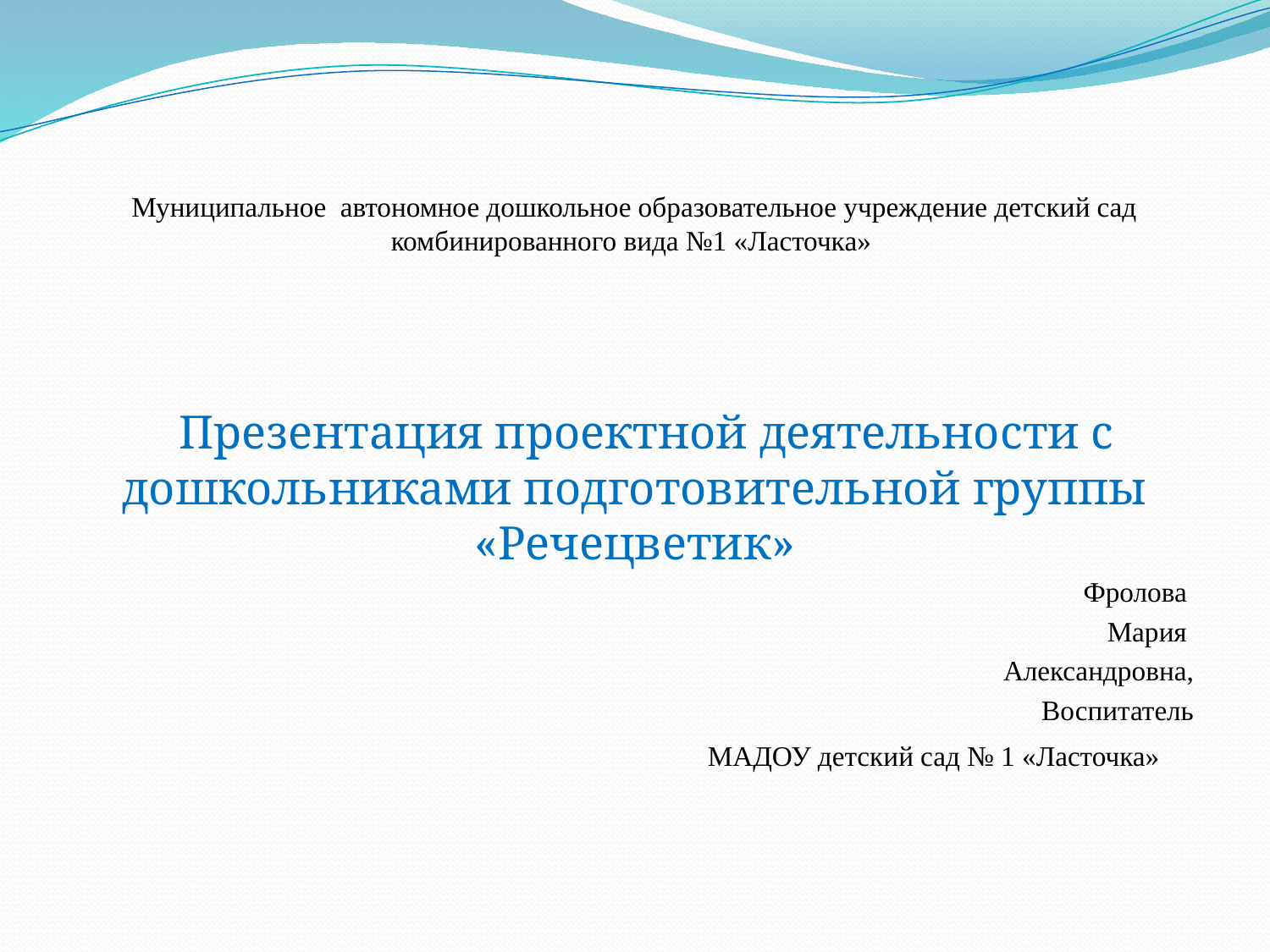

# Муниципальное  автономное дошкольное образовательное учреждение детский сад комбинированного вида №1 «Ласточка»

  Презентация проектной деятельности с дошкольниками подготовительной группы «Речецветик»
Фролова
                                                                              Мария
                                                                    Александровна,
Воспитатель
                               МАДОУ детский сад № 1 «Ласточка»